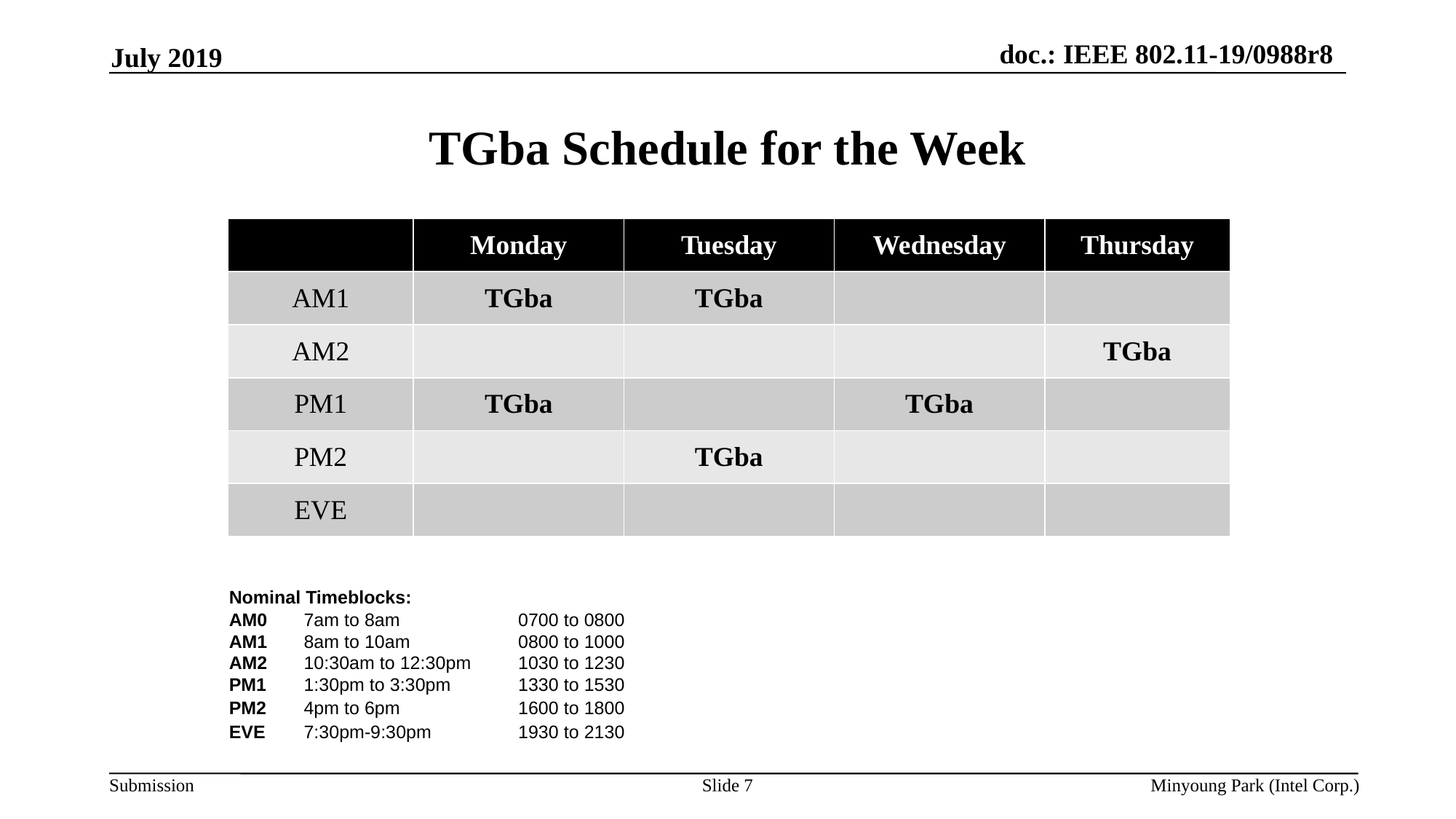

July 2019
# TGba Schedule for the Week
|  | Monday | Tuesday | Wednesday | Thursday |
| --- | --- | --- | --- | --- |
| AM1 | TGba | TGba |  |  |
| AM2 |  |  |  | TGba |
| PM1 | TGba |  | TGba |  |
| PM2 |  | TGba |  |  |
| EVE |  |  |  |  |
| Nominal Timeblocks: |  |  |  |  |
| --- | --- | --- | --- | --- |
| AM0 | 7am to 8am |  | 0700 to 0800 |  |
| AM1 | 8am to 10am |  | 0800 to 1000 |  |
| AM2 | 10:30am to 12:30pm |  | 1030 to 1230 |  |
| PM1 | 1:30pm to 3:30pm |  | 1330 to 1530 |  |
| PM2 | 4pm to 6pm |  | 1600 to 1800 |  |
| EVE | 7:30pm-9:30pm |  | 1930 to 2130 |  |
Slide 7
Minyoung Park (Intel Corp.)